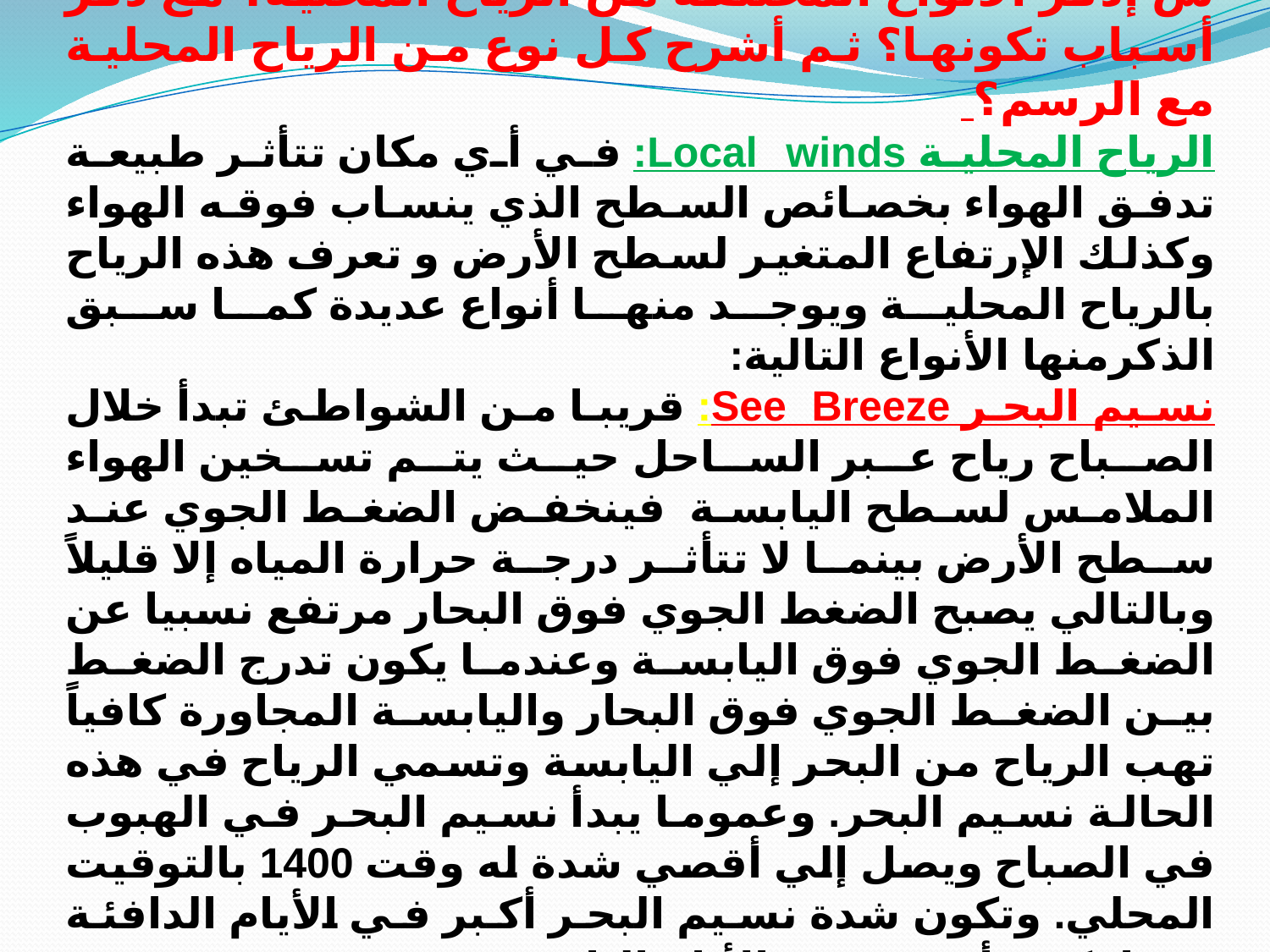

س إذكر الأنواع المختلفة من الرياح المحلية؟ مع ذكر أسباب تكونها؟ ثم أشرح كل نوع من الرياح المحلية مع الرسم؟
الرياح المحلية Local winds: في أي مكان تتأثر طبيعة تدفق الهواء بخصائص السطح الذي ينساب فوقه الهواء وكذلك الإرتفاع المتغير لسطح الأرض و تعرف هذه الرياح بالرياح المحلية ويوجد منها أنواع عديدة كما سبق الذكرمنها الأنواع التالية:
نسيم البحر See Breeze: قريبا من الشواطئ تبدأ خلال الصباح رياح عبر الساحل حيث يتم تسخين الهواء الملامس لسطح اليابسة  فينخفض الضغط الجوي عند سطح الأرض بينما لا تتأثر درجة حرارة المياه إلا قليلاً وبالتالي يصبح الضغط الجوي فوق البحار مرتفع نسبيا عن الضغط الجوي فوق اليابسة وعندما يكون تدرج الضغط بين الضغط الجوي فوق البحار واليابسة المجاورة كافياً تهب الرياح من البحر إلي اليابسة وتسمي الرياح في هذه الحالة نسيم البحر. وعموما يبدأ نسيم البحر في الهبوب في الصباح ويصل إلي أقصي شدة له وقت 1400 بالتوقيت المحلي. وتكون شدة نسيم البحر أكبر في الأيام الدافئة بينما تكون أضعف في الأيام الباردة.